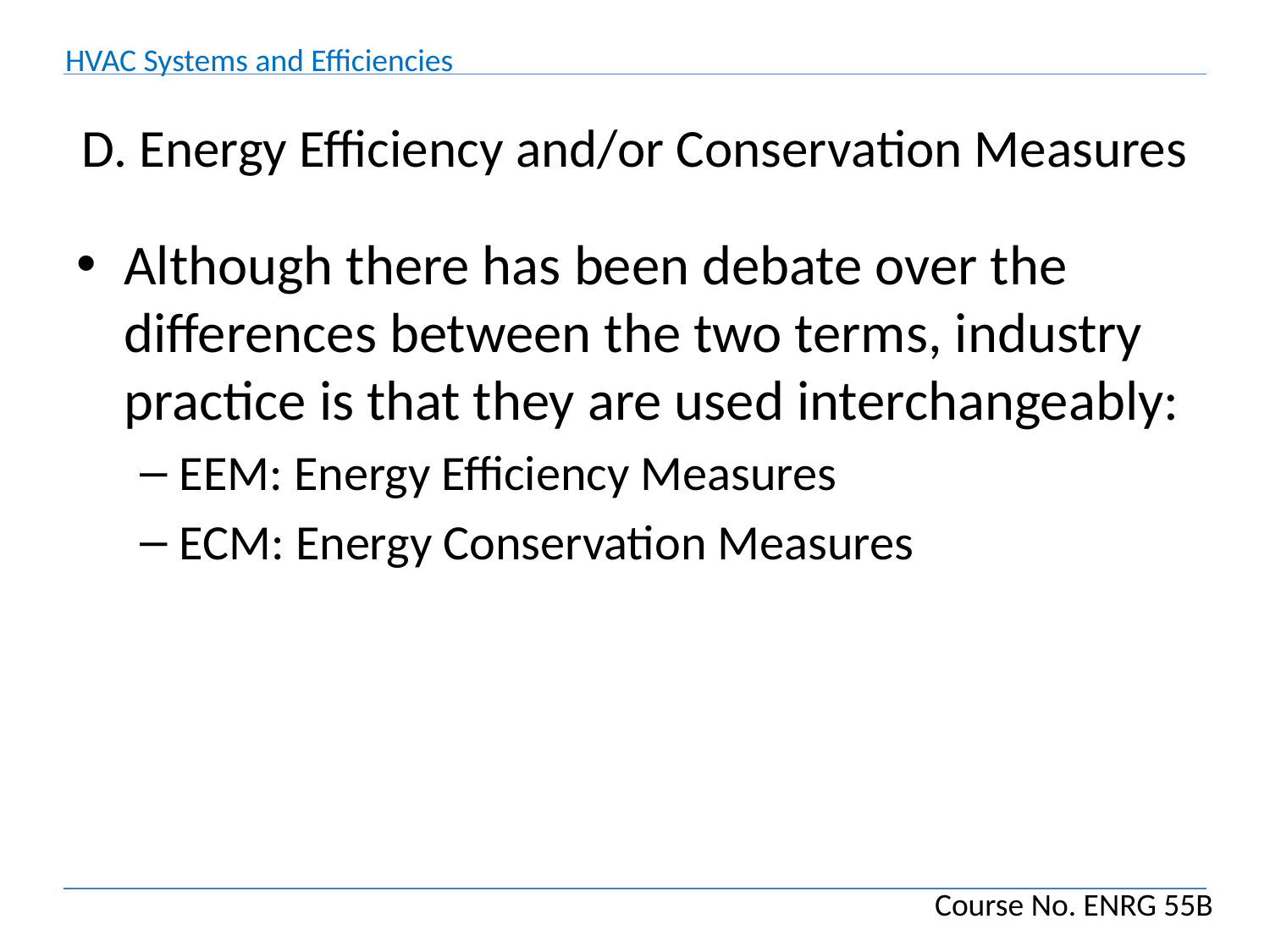

# D. Energy Efficiency and/or Conservation Measures
Although there has been debate over the differences between the two terms, industry practice is that they are used interchangeably:
EEM: Energy Efficiency Measures
ECM: Energy Conservation Measures